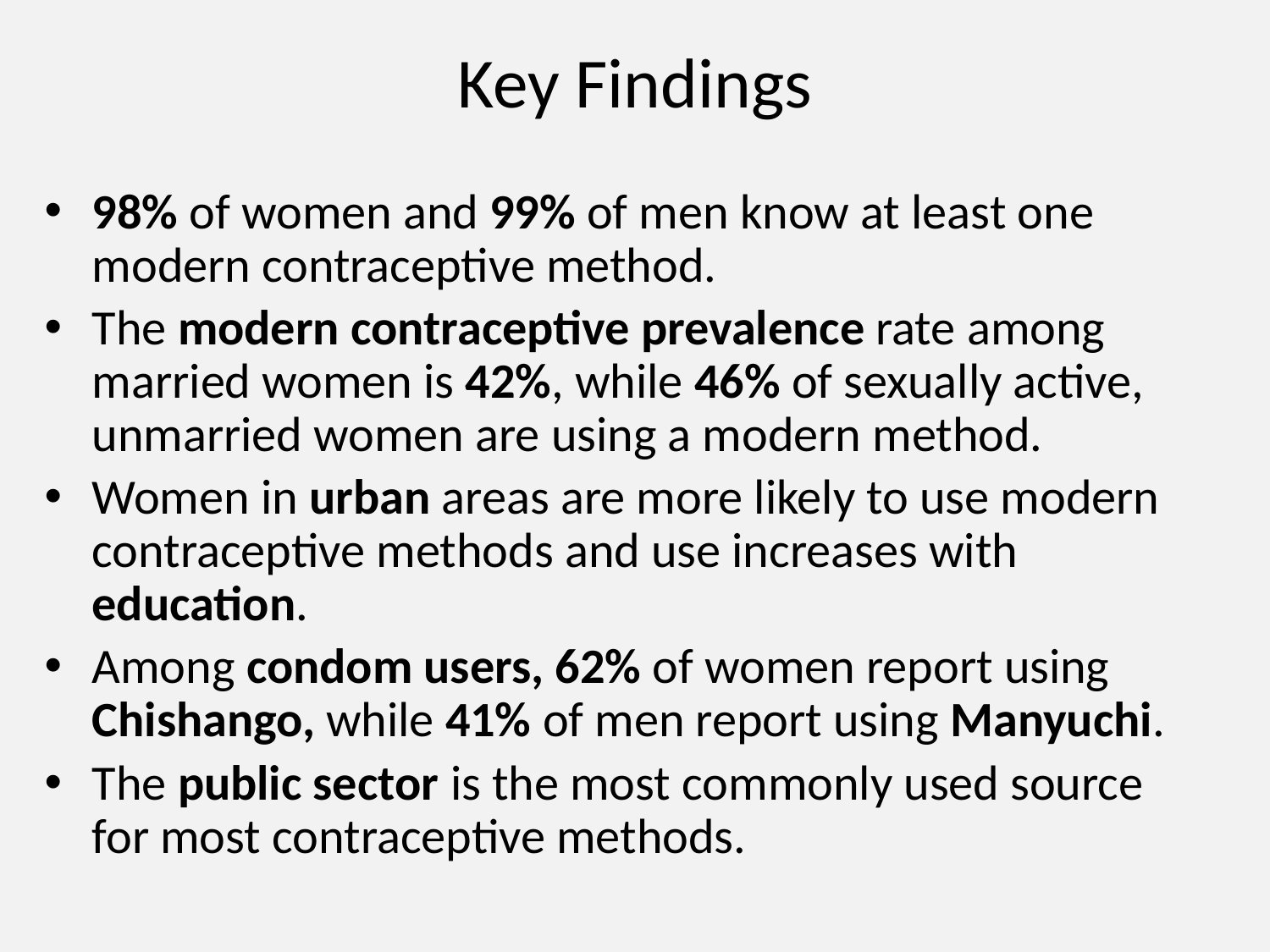

# Key Findings
98% of women and 99% of men know at least one modern contraceptive method.
The modern contraceptive prevalence rate among married women is 42%, while 46% of sexually active, unmarried women are using a modern method.
Women in urban areas are more likely to use modern contraceptive methods and use increases with education.
Among condom users, 62% of women report using Chishango, while 41% of men report using Manyuchi.
The public sector is the most commonly used source for most contraceptive methods.